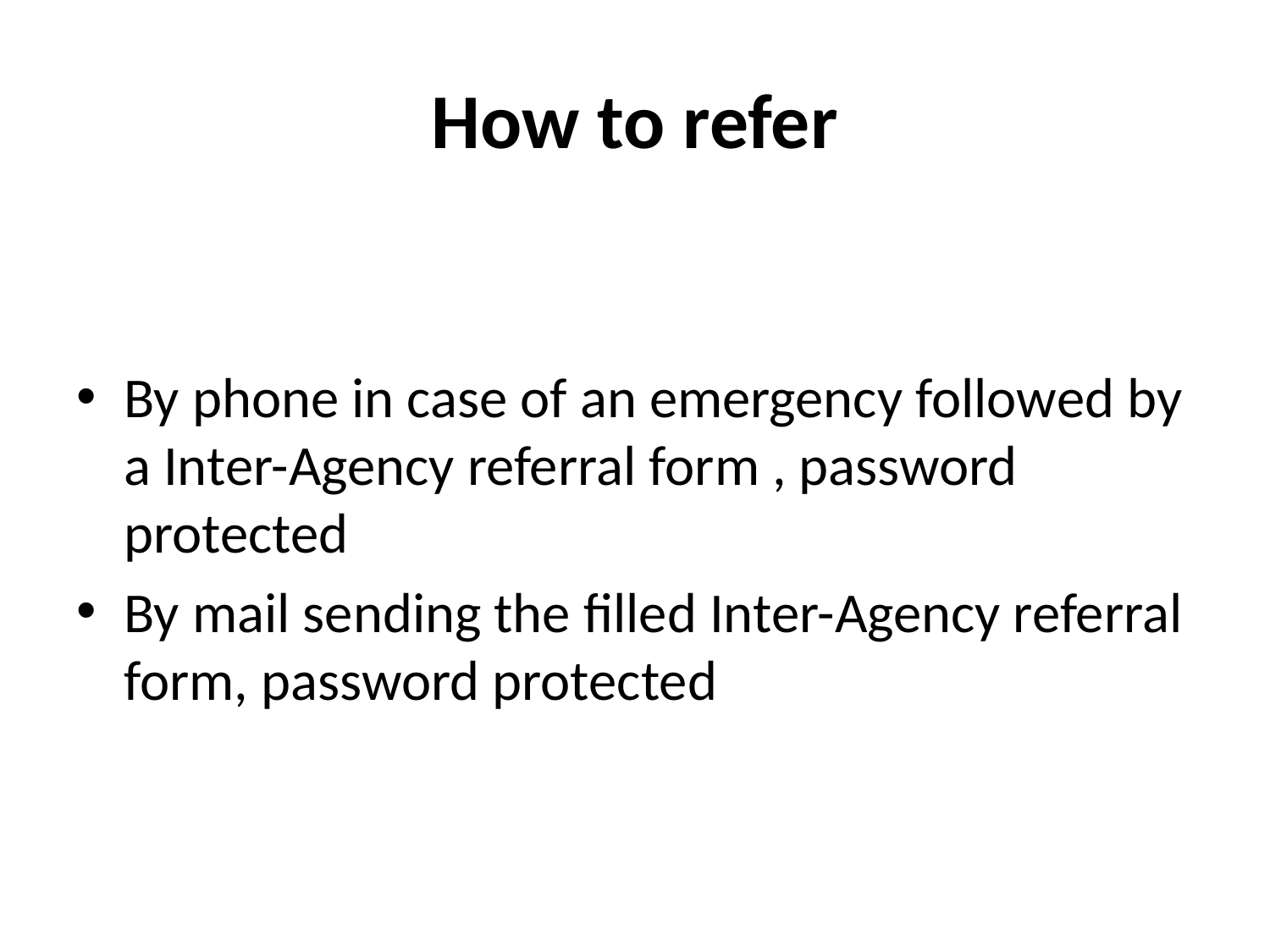

# How to refer
By phone in case of an emergency followed by a Inter-Agency referral form , password protected
By mail sending the filled Inter-Agency referral form, password protected